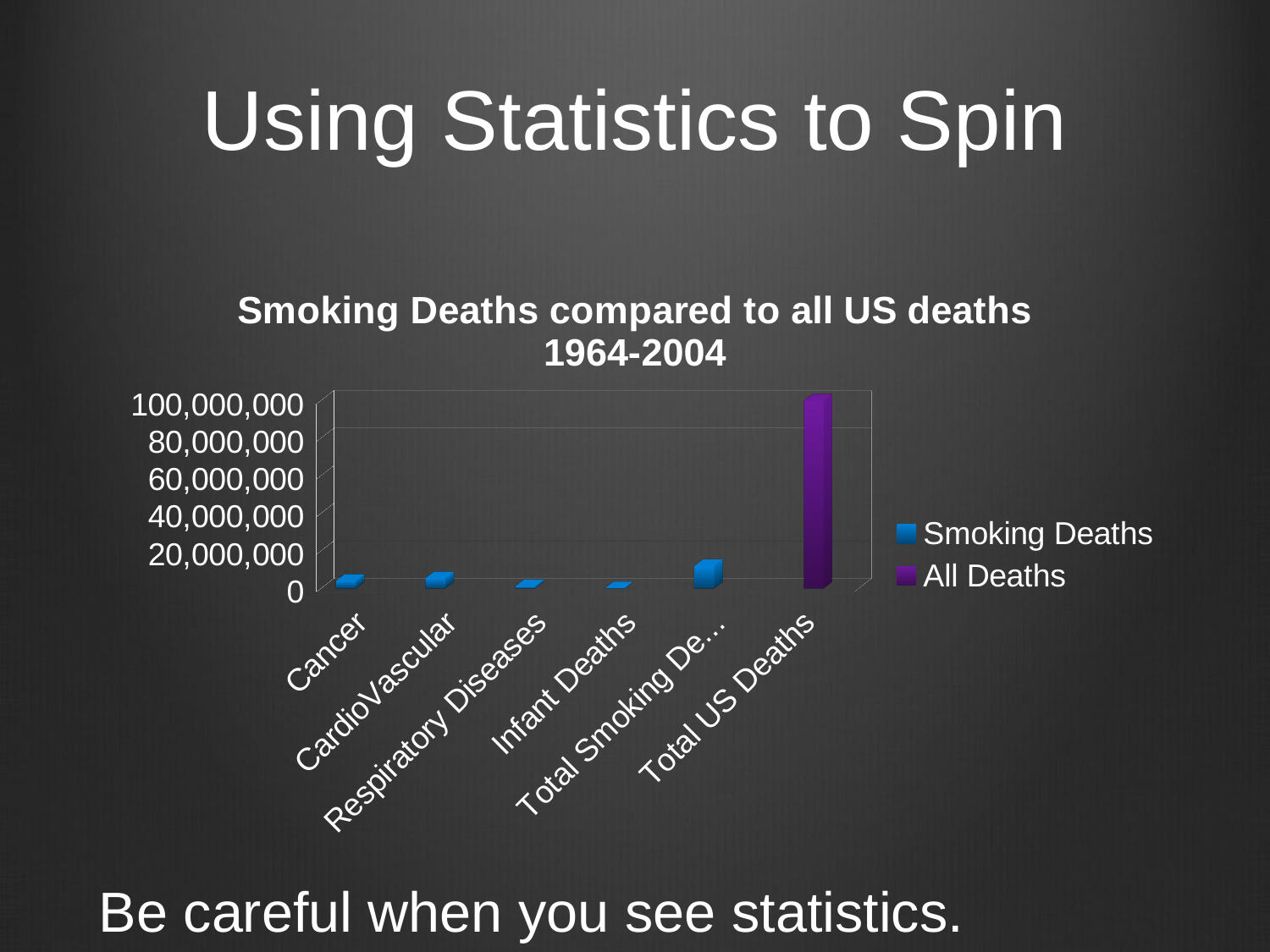

# Using Statistics to Spin

[unsupported chart]

Be careful when you see statistics.